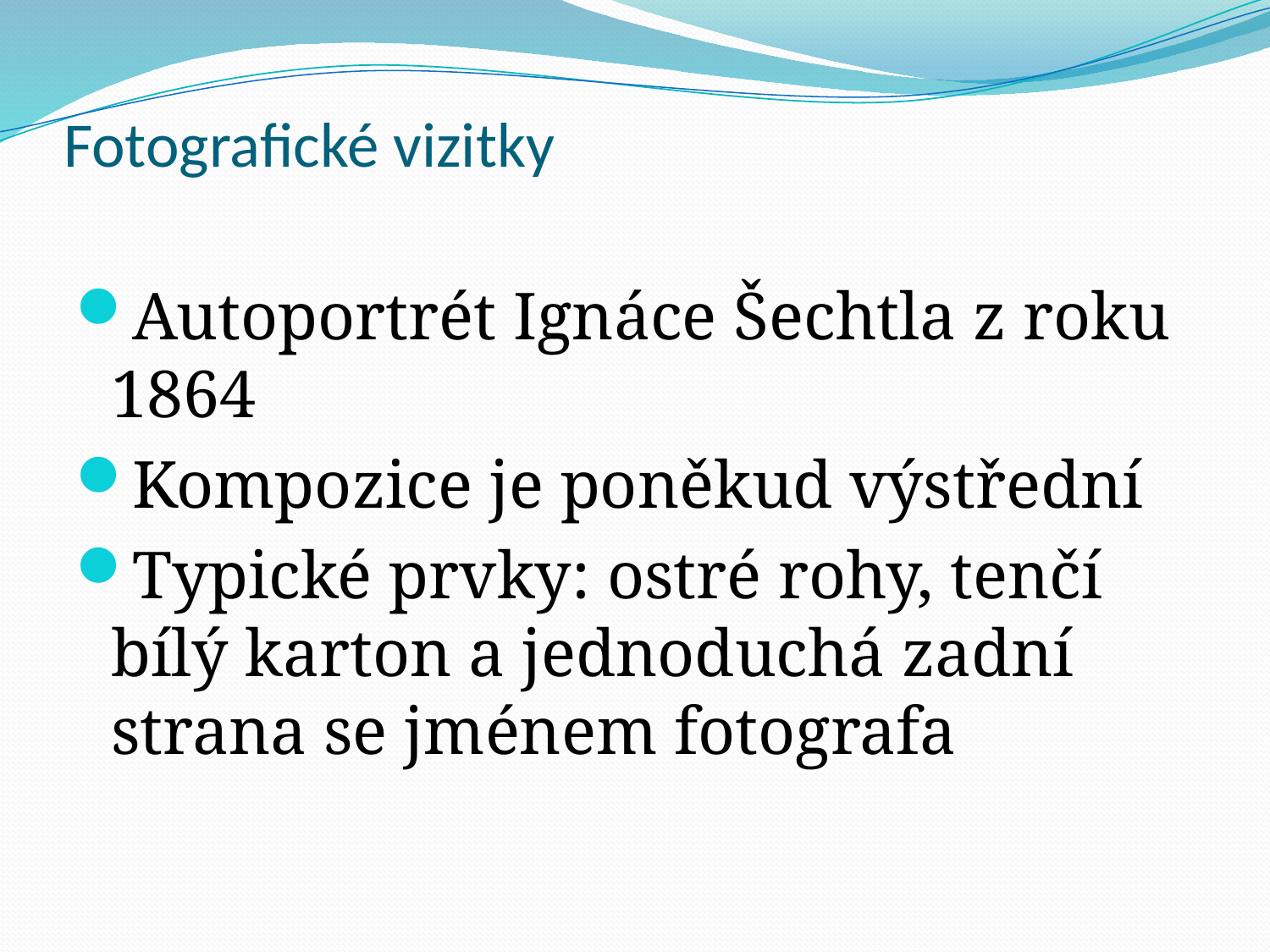

# Fotografické vizitky
Autoportrét Ignáce Šechtla z roku 1864
Kompozice je poněkud výstřední
Typické prvky: ostré rohy, tenčí bílý karton a jednoduchá zadní strana se jménem fotografa